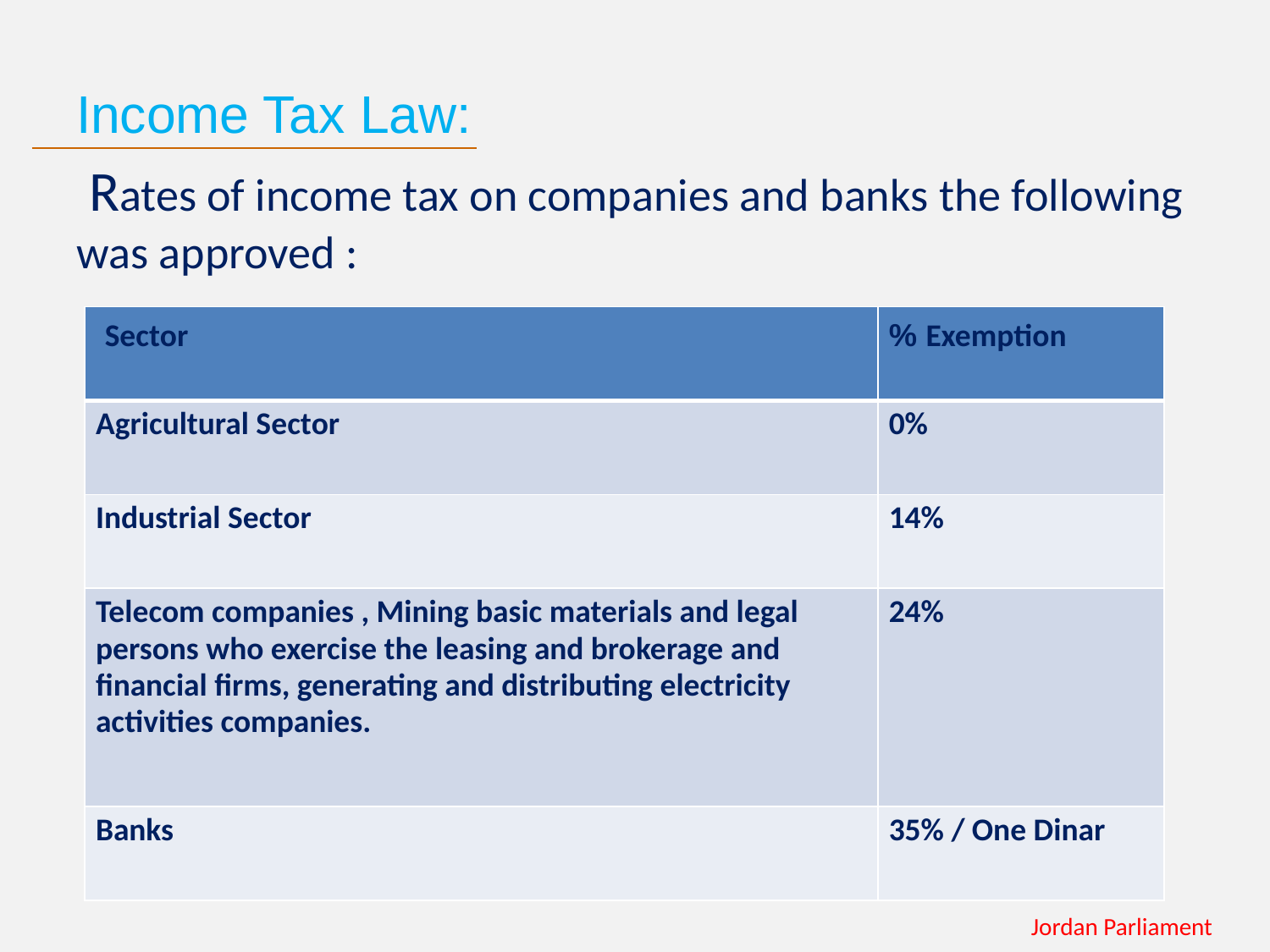

Income Tax Law:
 Rates of income tax on companies and banks the following was approved :

| Sector | Exemption % |
| --- | --- |
| Agricultural Sector | 0% |
| Industrial Sector | 14% |
| Telecom companies , Mining basic materials and legal persons who exercise the leasing and brokerage and financial firms, generating and distributing electricity activities companies. | 24% |
| Banks | 35% / One Dinar |
Jordan Parliament